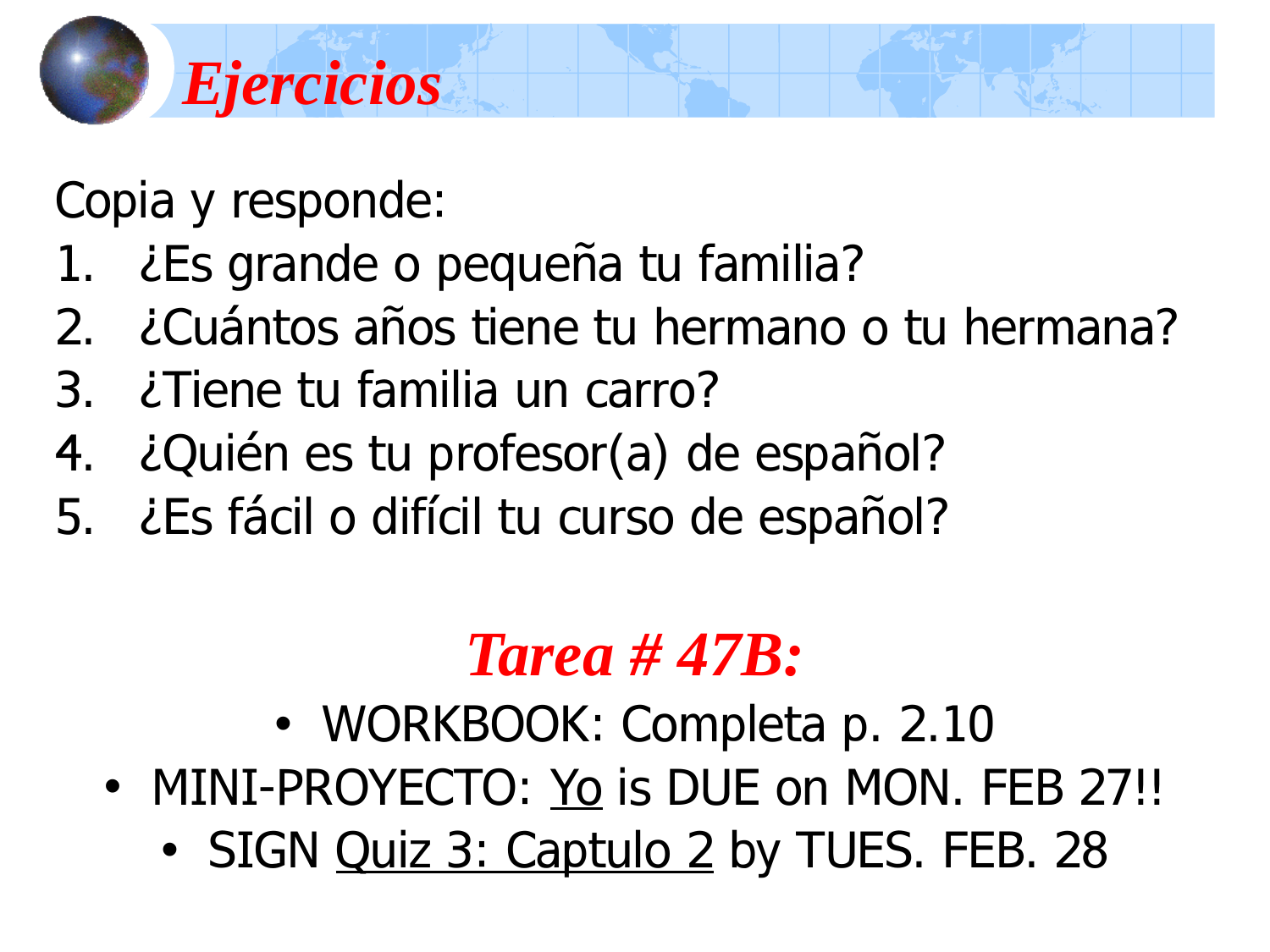

# Ejercicios
Copia y responde:
¿Es grande o pequeña tu familia?
¿Cuántos años tiene tu hermano o tu hermana?
¿Tiene tu familia un carro?
¿Quién es tu profesor(a) de español?
¿Es fácil o difícil tu curso de español?

Tarea # 47B:
WORKBOOK: Completa p. 2.10
MINI-PROYECTO: Yo is DUE on MON. FEB 27!!
SIGN Quiz 3: Captulo 2 by TUES. FEB. 28